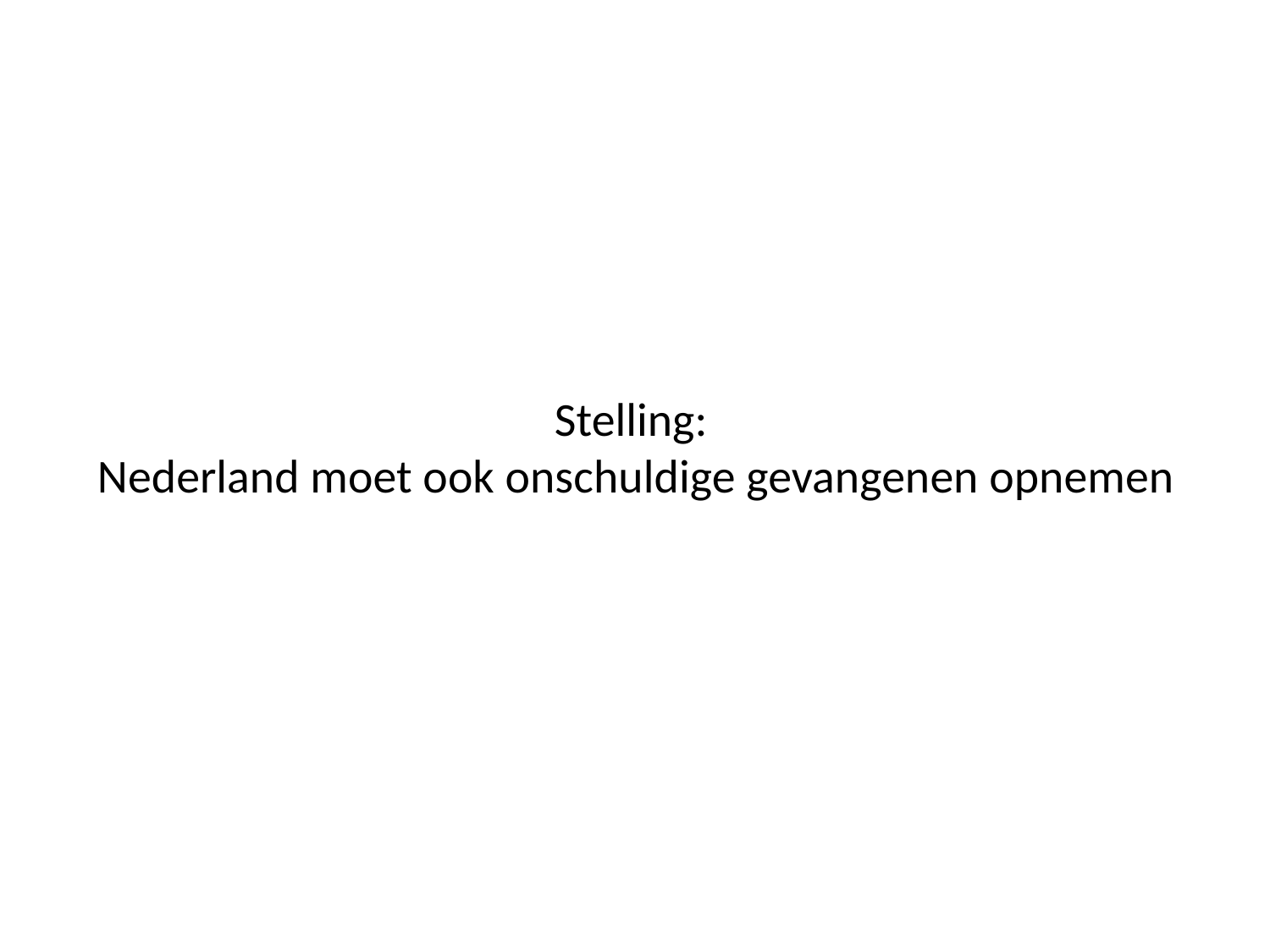

# Stelling: Nederland moet ook onschuldige gevangenen opnemen